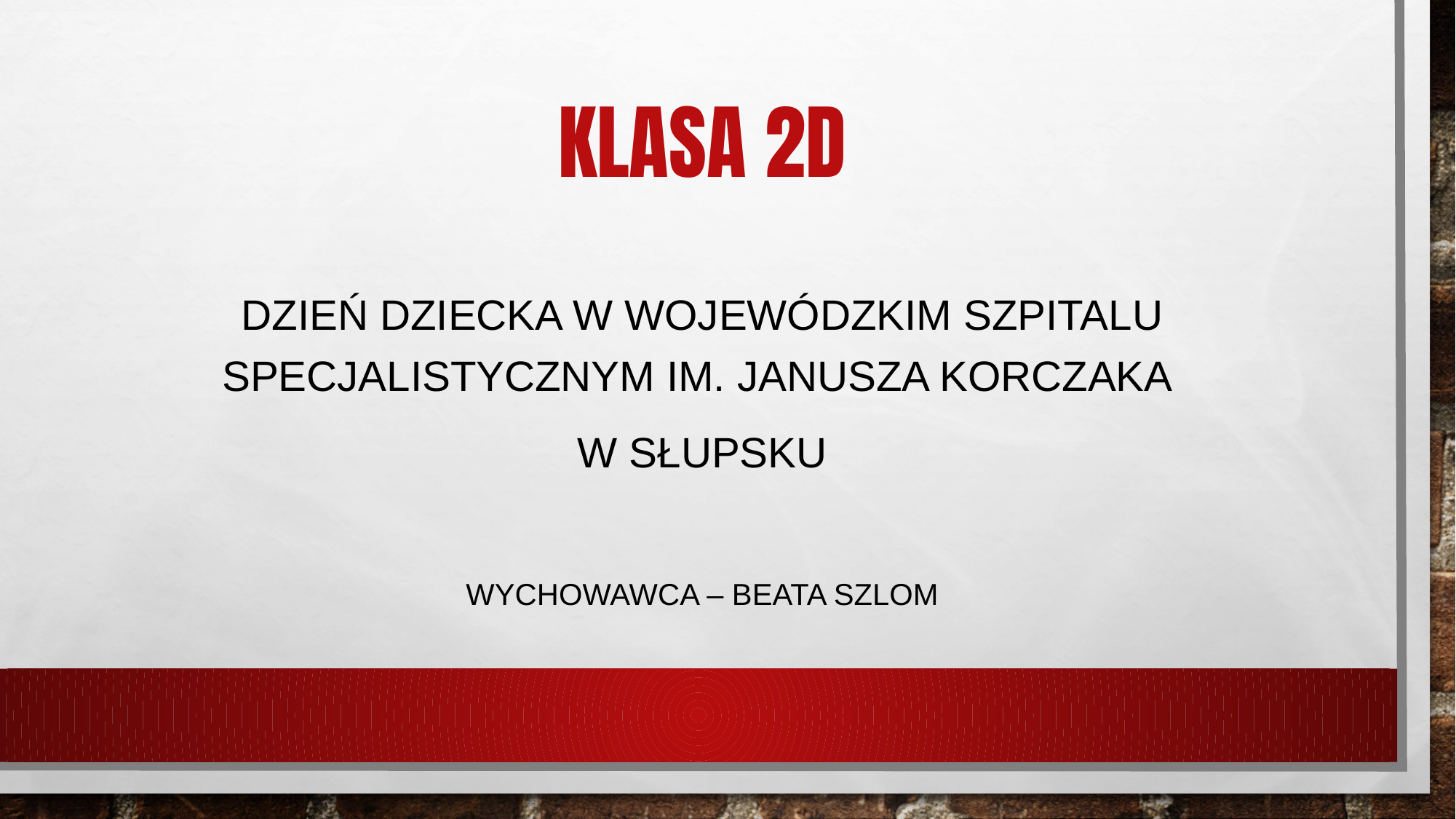

# Klasa 2d
Dzień dziecka w wojewódzkim szpitalu specjalistycznym im. Janusza korczaka
w słupsku

wychowawca – beata szlom